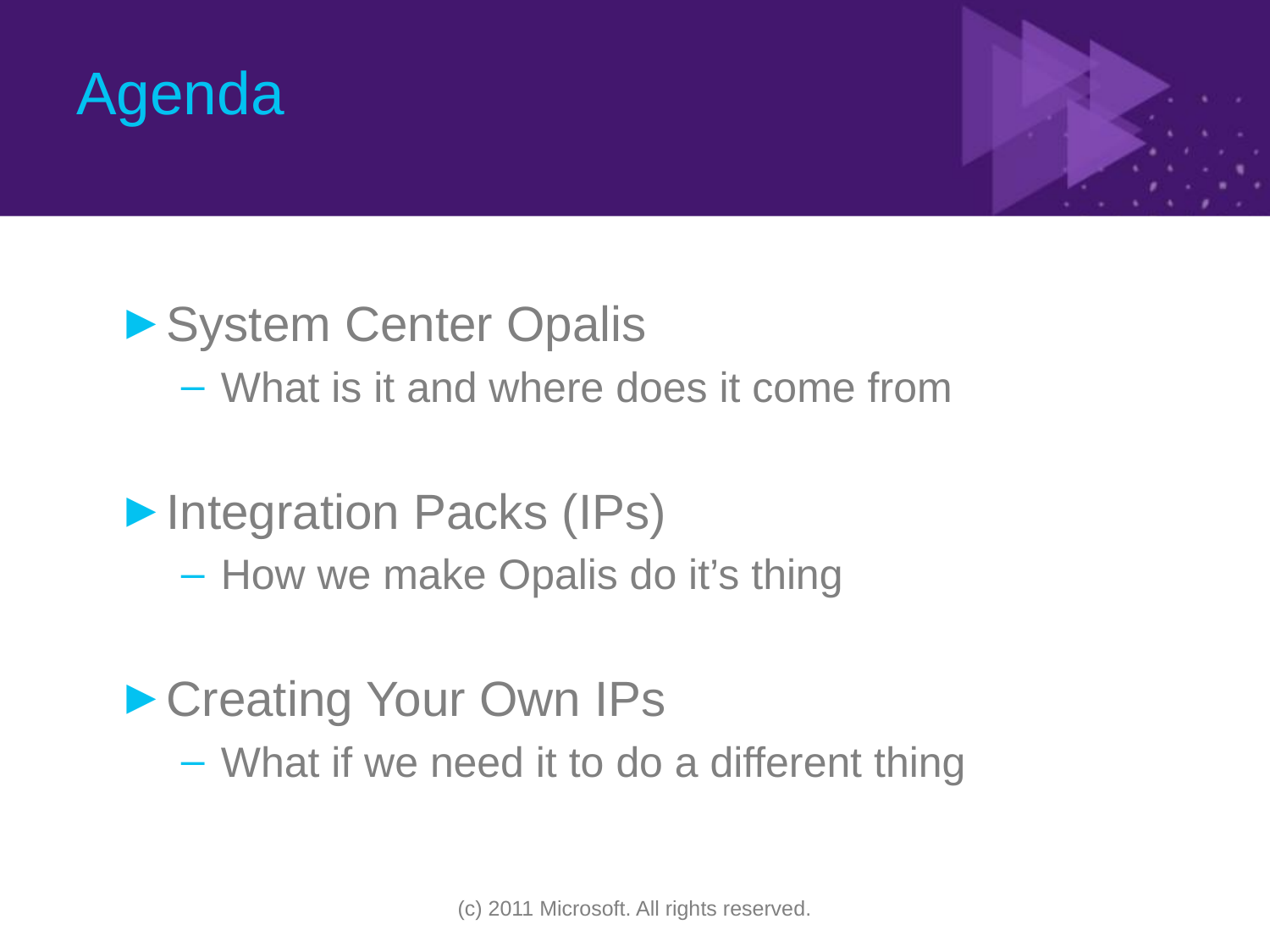

# Agenda
System Center Opalis
What is it and where does it come from

Integration Packs (IPs)
How we make Opalis do it’s thing

Creating Your Own IPs
What if we need it to do a different thing

(c) 2011 Microsoft. All rights reserved.